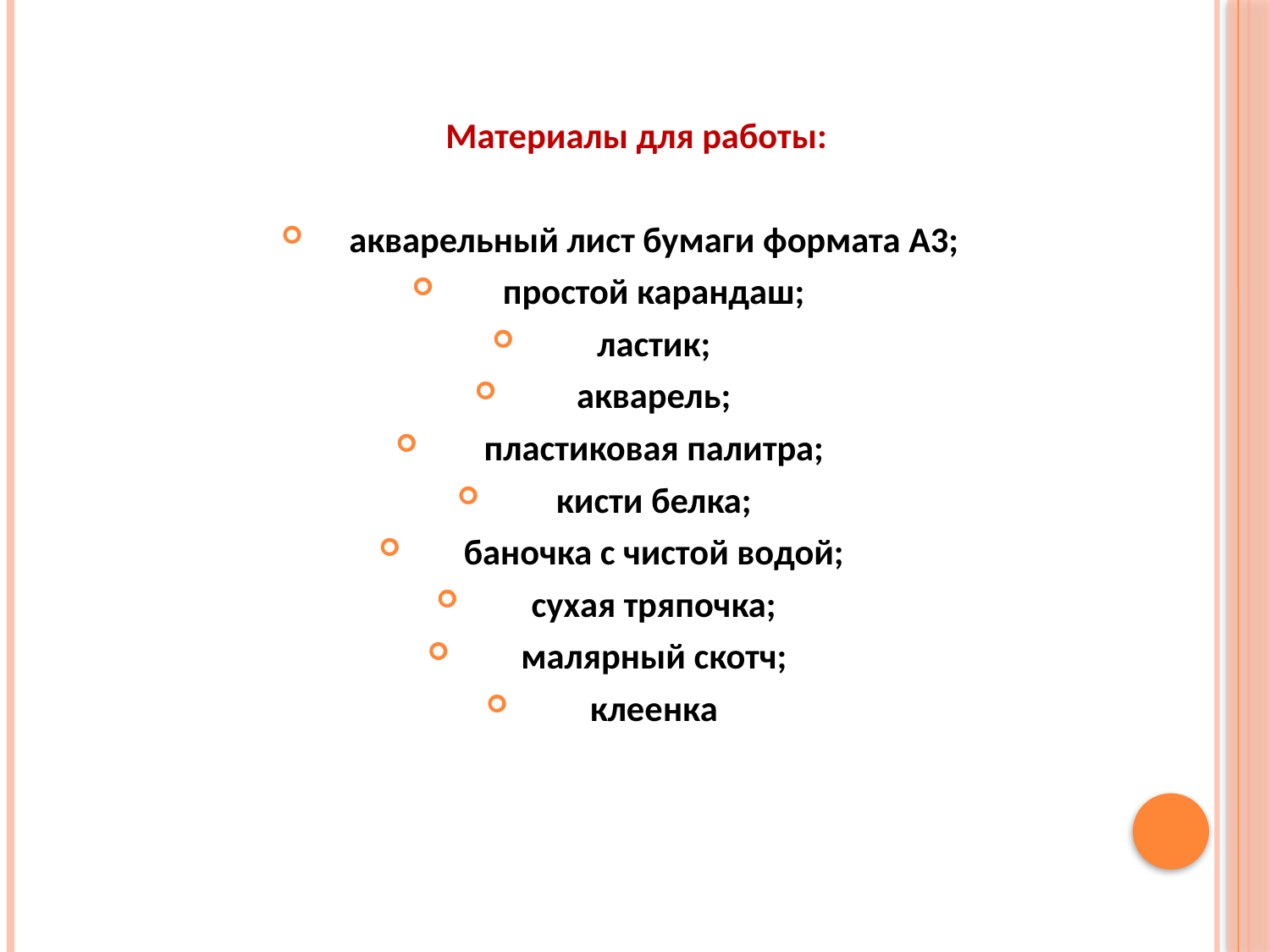

Материалы для работы:

акварельный лист бумаги формата А3;
простой карандаш;
ластик;
акварель;
пластиковая палитра;
кисти белка;
баночка с чистой водой;
сухая тряпочка;
малярный скотч;
клеенка